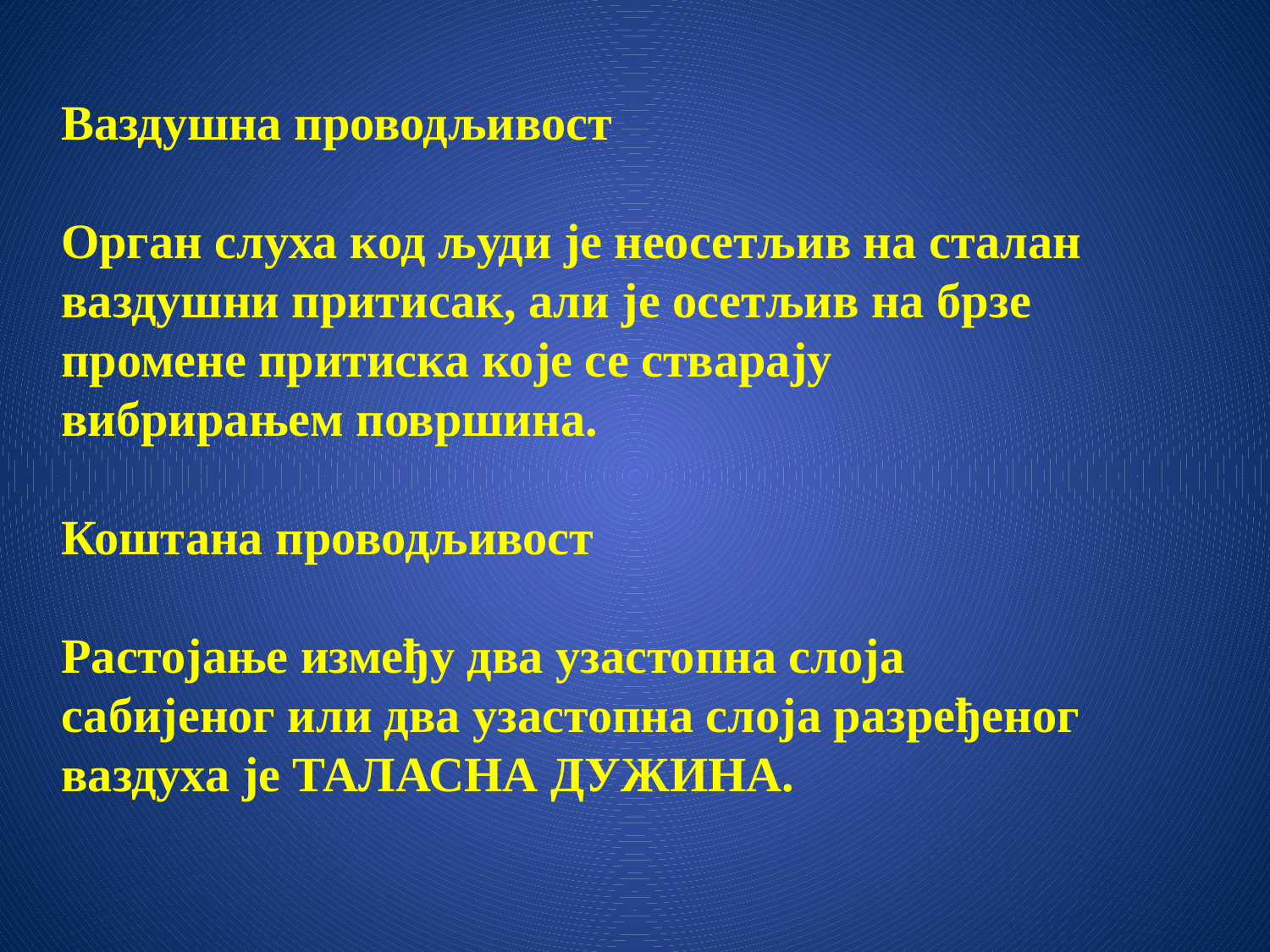

Ваздушна проводљивост

Орган слуха код људи је неосетљив на сталан ваздушни притисак, али је осетљив на брзе промене притиска које се стварају вибрирањем површина.

Коштана проводљивост

Растојање између два узастопна слоја сабијеног или два узастопна слоја разређеног ваздуха је ТАЛАСНА ДУЖИНА.